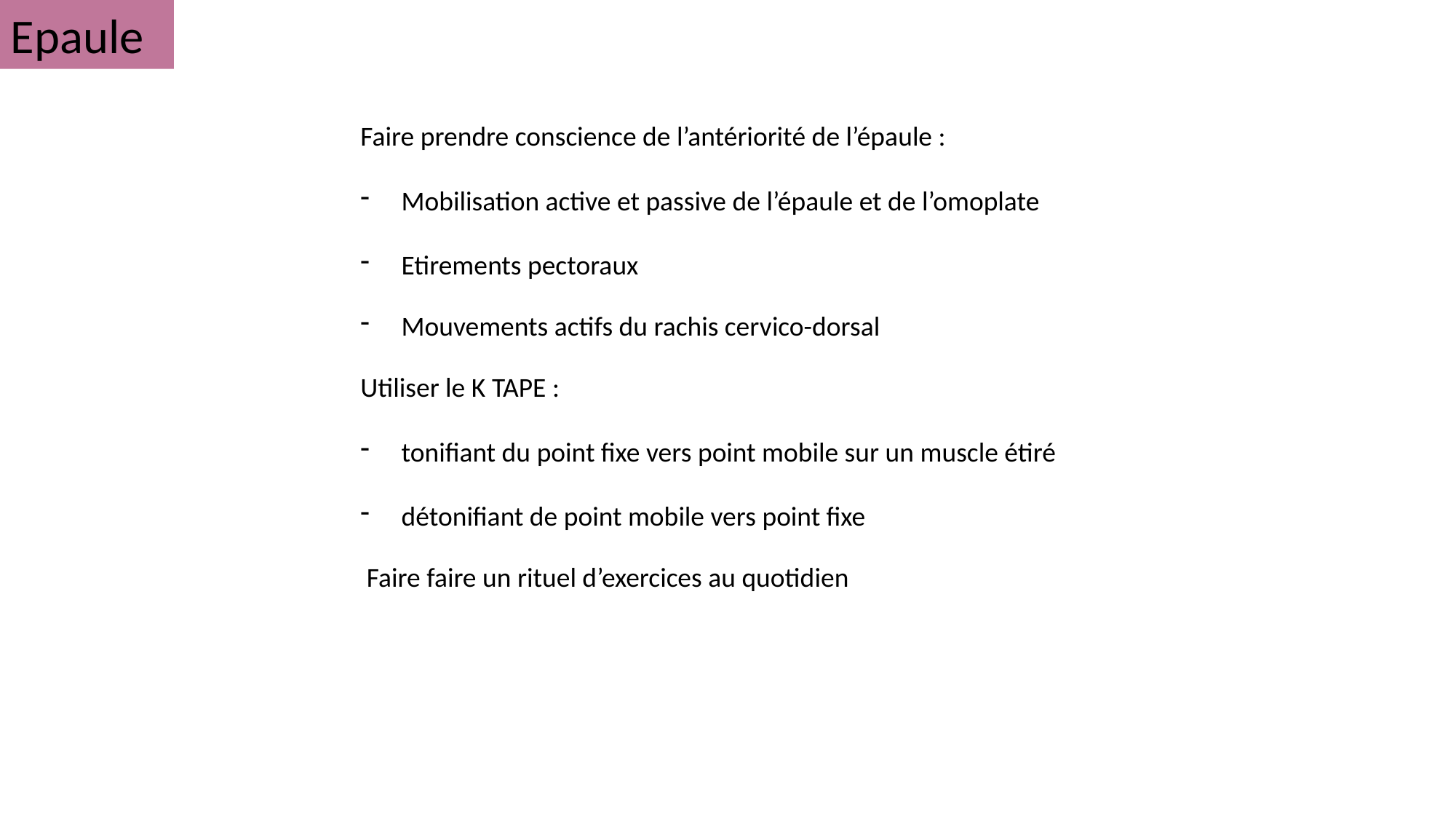

Epaule
Faire prendre conscience de l’antériorité de l’épaule :
Mobilisation active et passive de l’épaule et de l’omoplate
Etirements pectoraux
Mouvements actifs du rachis cervico-dorsal
Utiliser le K TAPE :
tonifiant du point fixe vers point mobile sur un muscle étiré
détonifiant de point mobile vers point fixe
 Faire faire un rituel d’exercices au quotidien